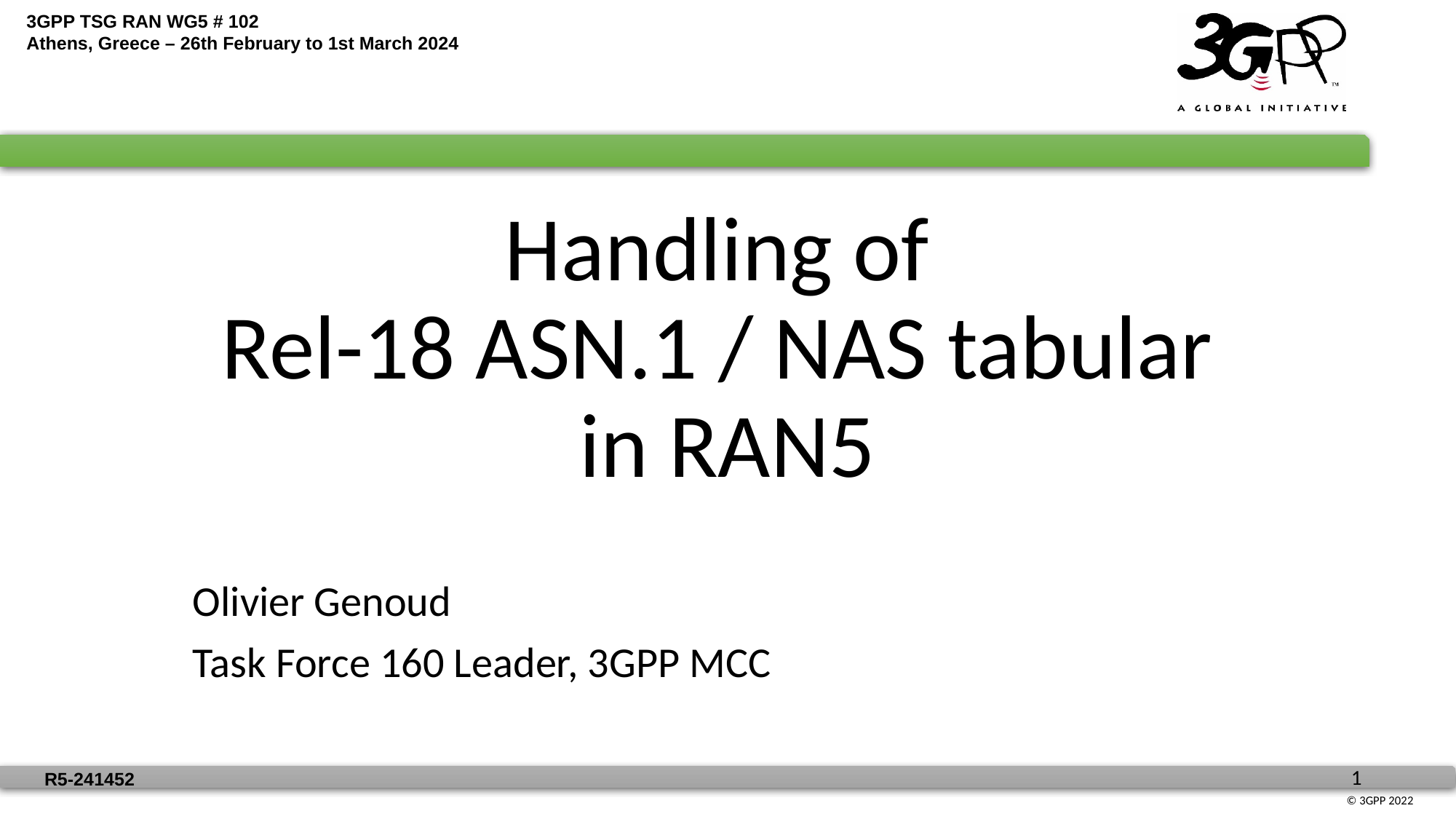

# Handling of Rel-18 ASN.1 / NAS tabular in RAN5
Olivier Genoud
Task Force 160 Leader, 3GPP MCC